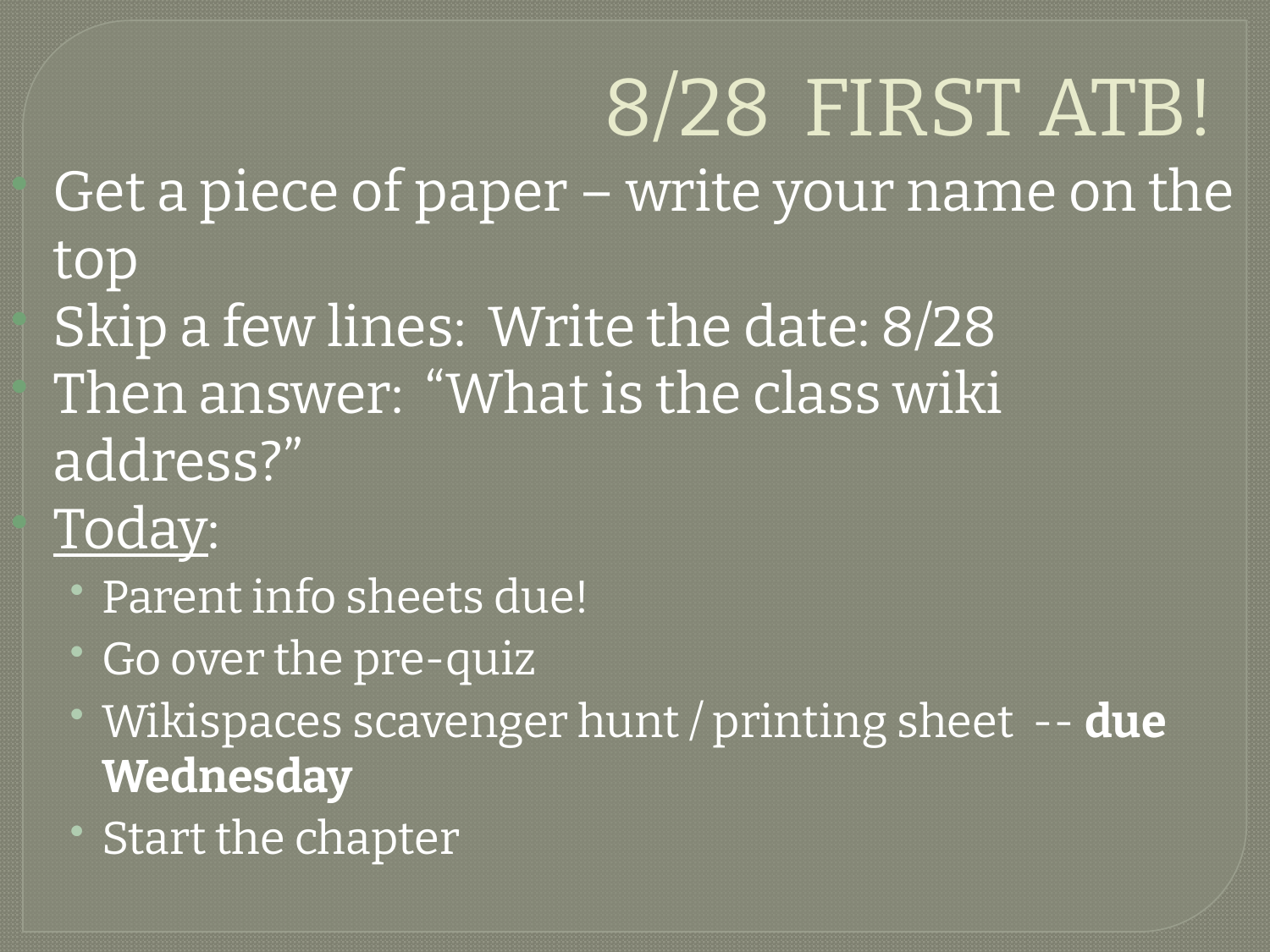

# 8/28  FIRST ATB!
Get a piece of paper – write your name on the top
Skip a few lines:  Write the date: 8/28
Then answer:  “What is the class wiki address?”
Today:
Parent info sheets due!
Go over the pre-quiz
Wikispaces scavenger hunt / printing sheet  -- due Wednesday
Start the chapter